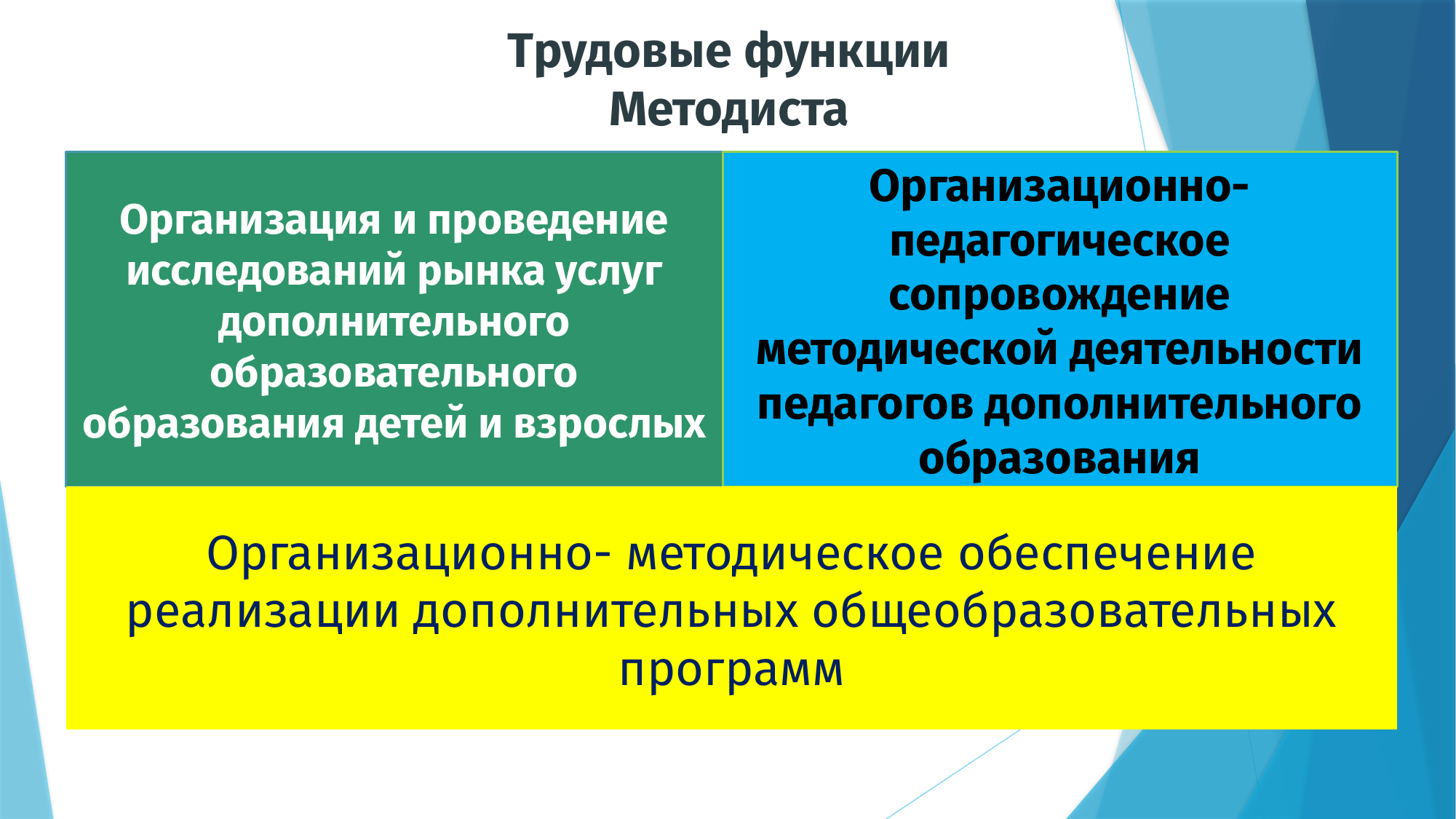

Трудовые функции
Методиста
Организация и проведение исследований рынка услуг дополнительного образовательного образования детей и взрослых
Организационно-педагогическое сопровождение методической деятельности педагогов дополнительного образования
Организационно- методическое обеспечение реализации дополнительных общеобразовательных программ